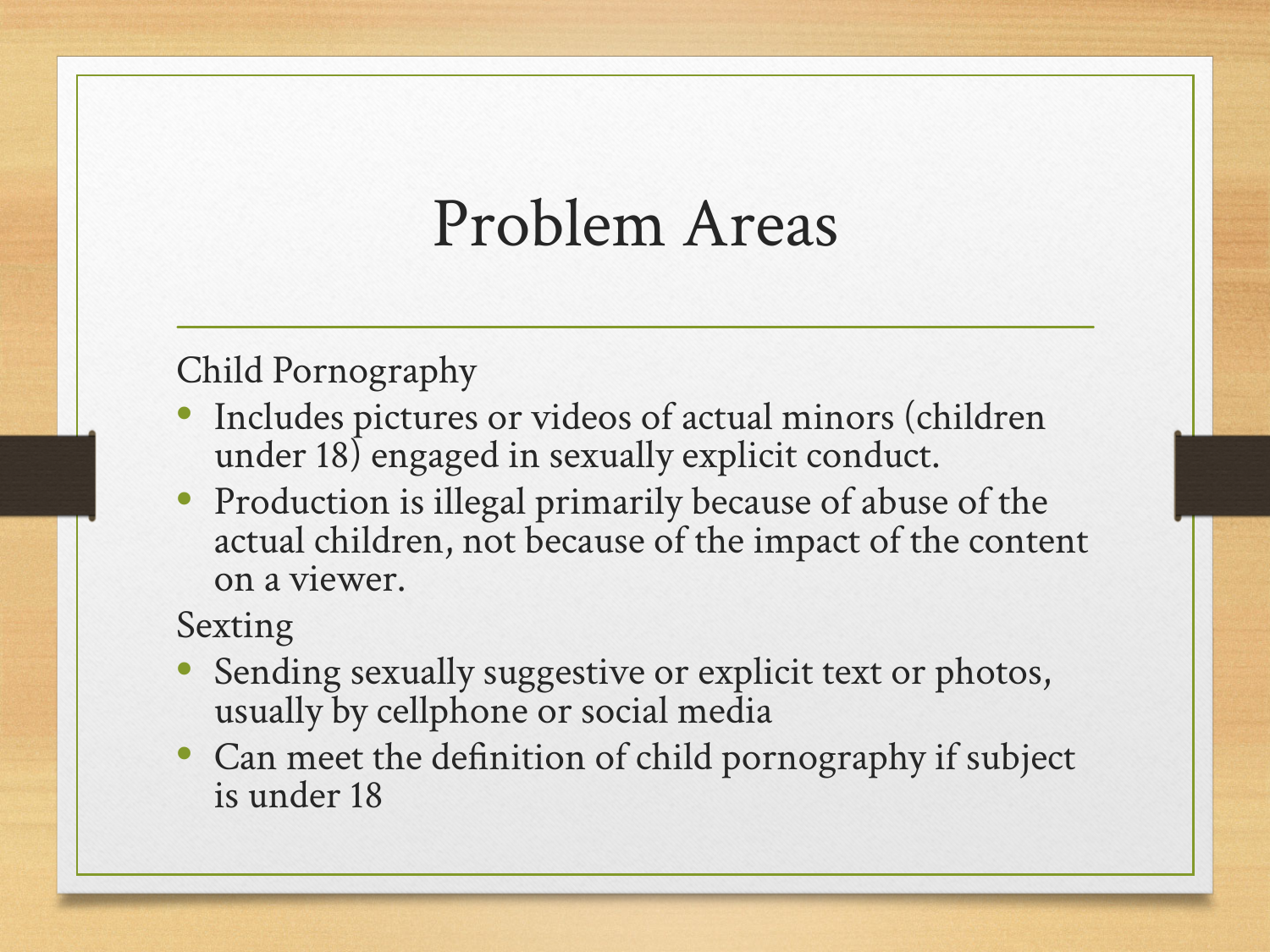

# Problem Areas
Child Pornography
Includes pictures or videos of actual minors (children under 18) engaged in sexually explicit conduct.
Production is illegal primarily because of abuse of the actual children, not because of the impact of the content on a viewer.
Sexting
Sending sexually suggestive or explicit text or photos, usually by cellphone or social media
Can meet the definition of child pornography if subject is under 18